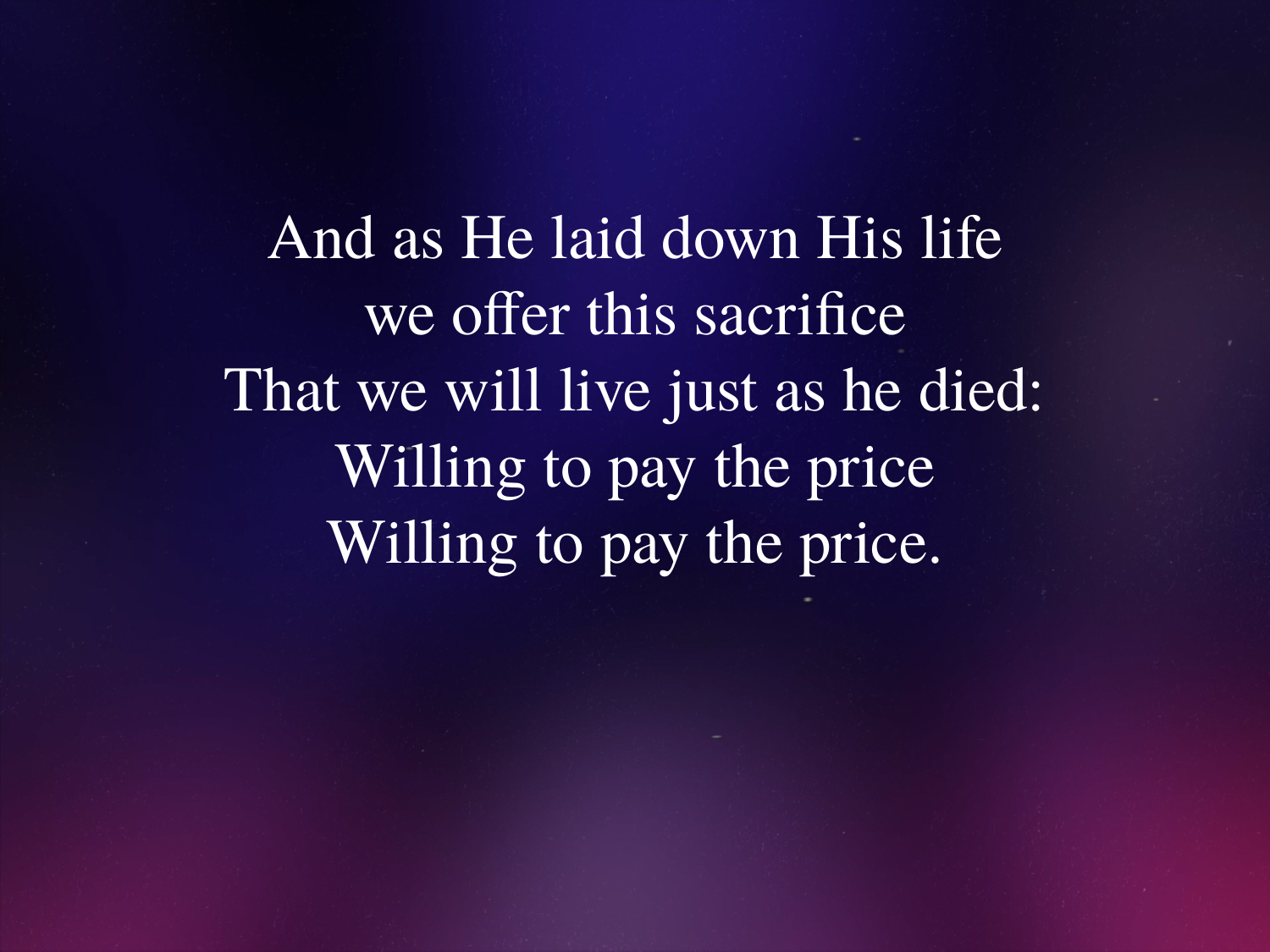

# And as He laid down His life we offer this sacrifice That we will live just as he died: Willing to pay the price Willing to pay the price.